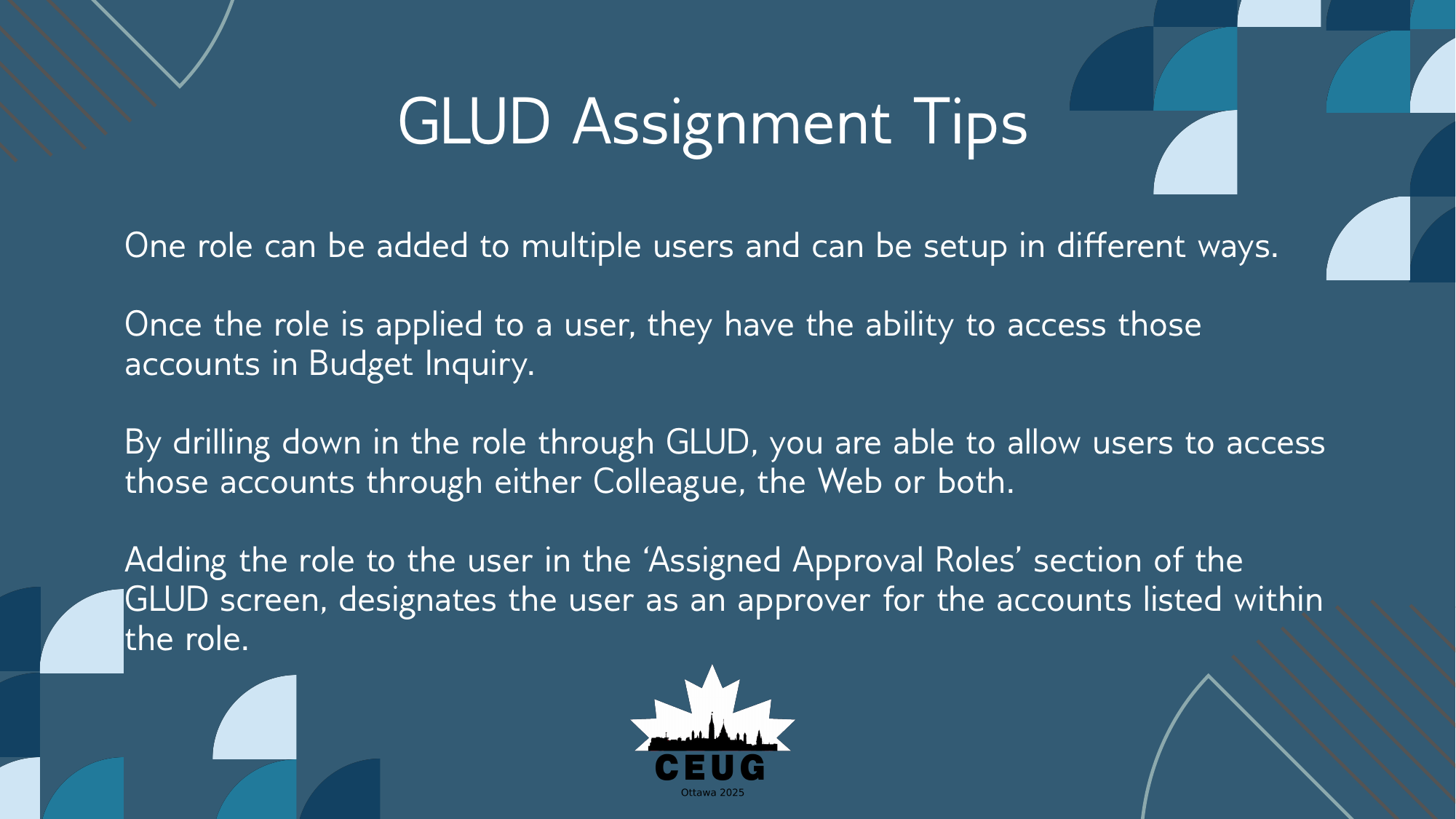

# GLUD Assignment Tips
One role can be added to multiple users and can be setup in different ways.

Once the role is applied to a user, they have the ability to access those accounts in Budget Inquiry.

By drilling down in the role through GLUD, you are able to allow users to access those accounts through either Colleague, the Web or both.

Adding the role to the user in the ‘Assigned Approval Roles’ section of the GLUD screen, designates the user as an approver for the accounts listed within the role.